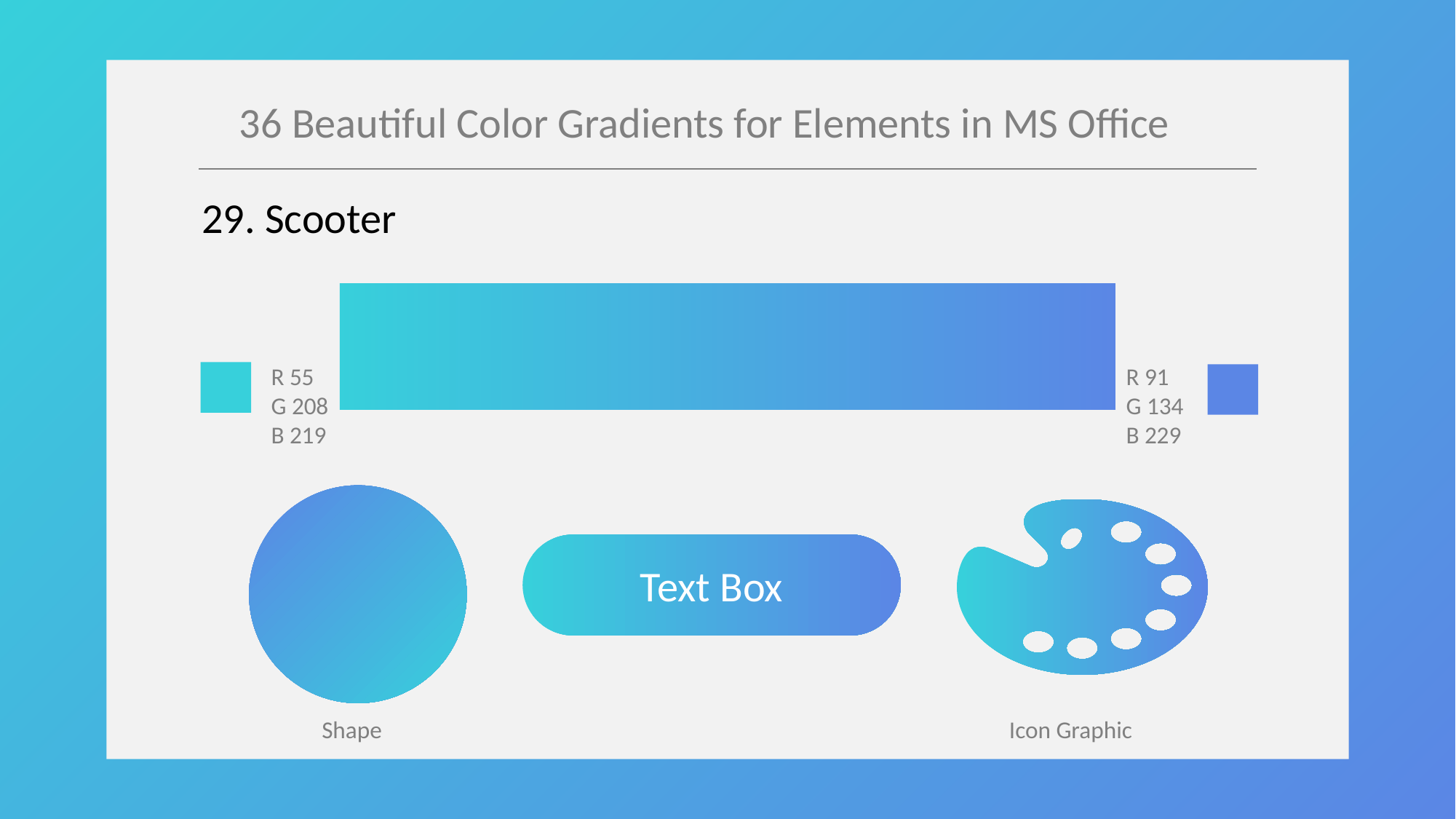

36 Beautiful Color Gradients for Elements in MS Office
29. Scooter

R 55
G 208
B 219
R 91
G 134
B 229

Text Box
Shape
Icon Graphic
Credit Post
https://digitalsynopsis.com